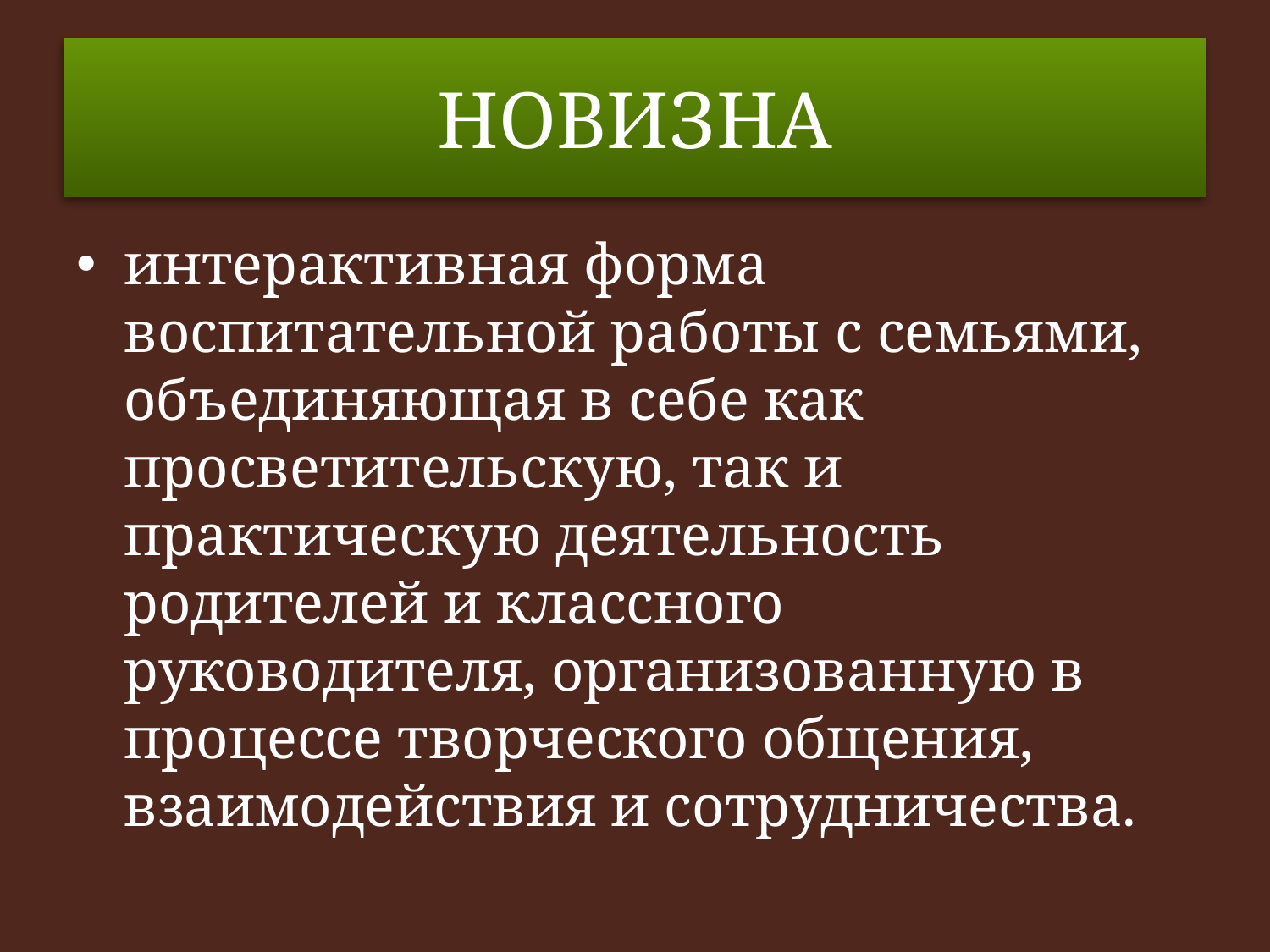

# НОВИЗНА
интерактивная форма воспитательной работы с семьями, объединяющая в себе как просветительскую, так и практическую деятельность родителей и классного руководителя, организованную в процессе творческого общения, взаимодействия и сотрудничества.